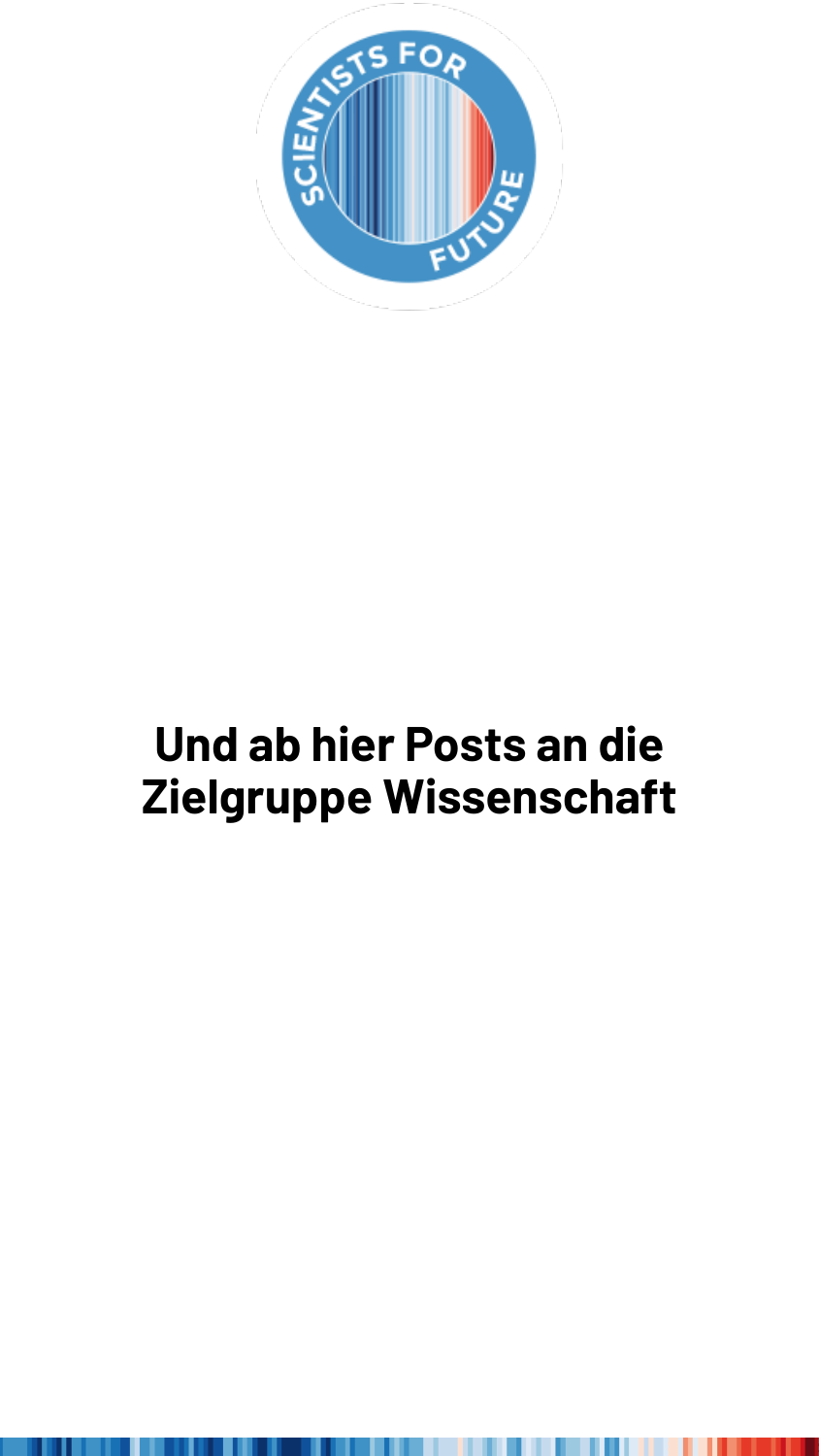

#

Und ab hier Posts an die Zielgruppe Wissenschaft